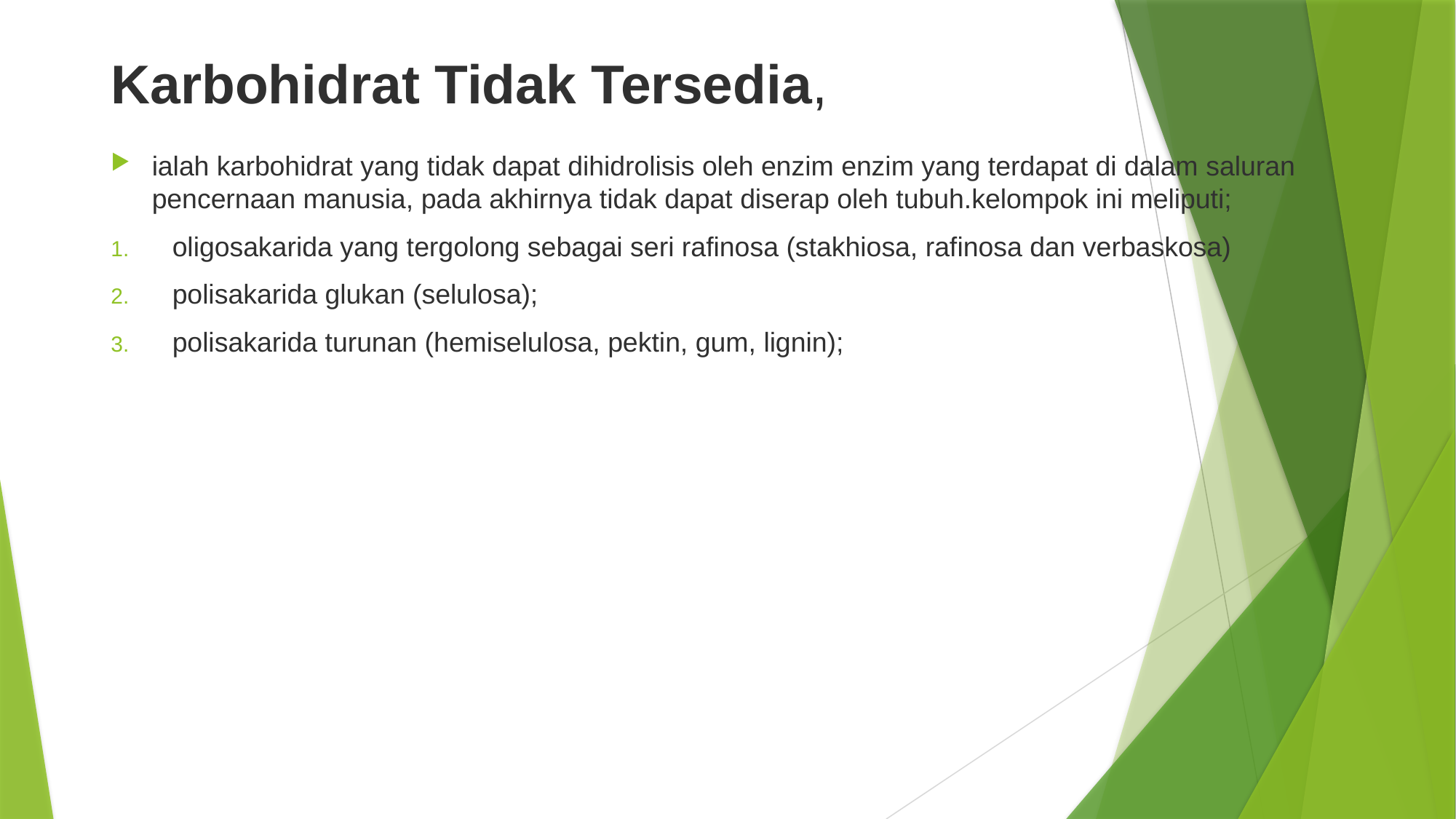

# Karbohidrat Tidak Tersedia,
ialah karbohidrat yang tidak dapat dihidrolisis oleh enzim enzim yang terdapat di dalam saluran pencernaan manusia, pada akhirnya tidak dapat diserap oleh tubuh.kelompok ini meliputi;
oligosakarida yang tergolong sebagai seri rafinosa (stakhiosa, rafinosa dan verbaskosa)
polisakarida glukan (selulosa);
polisakarida turunan (hemiselulosa, pektin, gum, lignin);